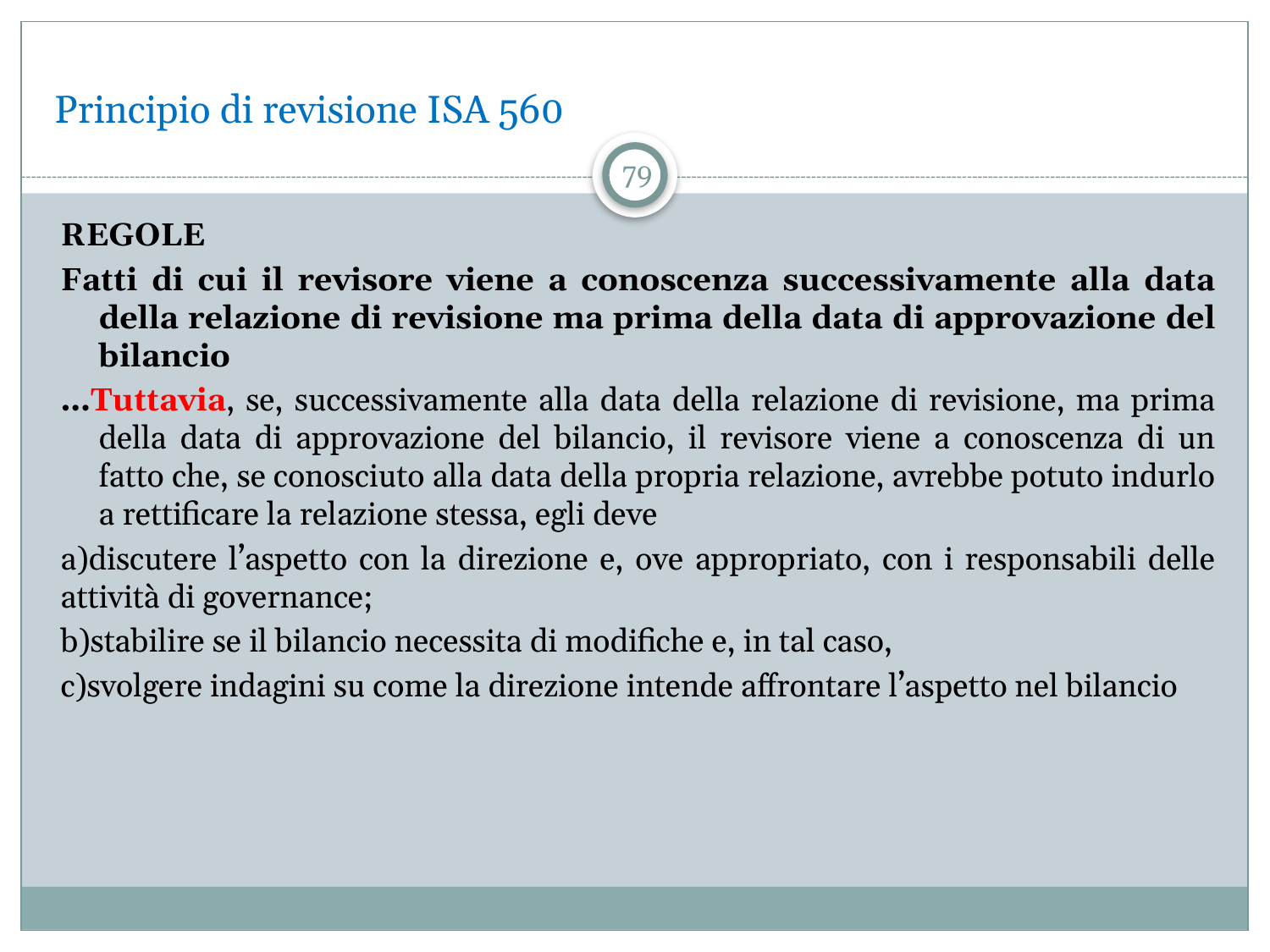

# Principio di revisione ISA 560
79
REGOLE
Fatti di cui il revisore viene a conoscenza successivamente alla data della relazione di revisione ma prima della data di approvazione del bilancio
…Tuttavia, se, successivamente alla data della relazione di revisione, ma prima della data di approvazione del bilancio, il revisore viene a conoscenza di un fatto che, se conosciuto alla data della propria relazione, avrebbe potuto indurlo a rettificare la relazione stessa, egli deve
a)discutere l’aspetto con la direzione e, ove appropriato, con i responsabili delle attività di governance;
b)stabilire se il bilancio necessita di modifiche e, in tal caso,
c)svolgere indagini su come la direzione intende affrontare l’aspetto nel bilancio